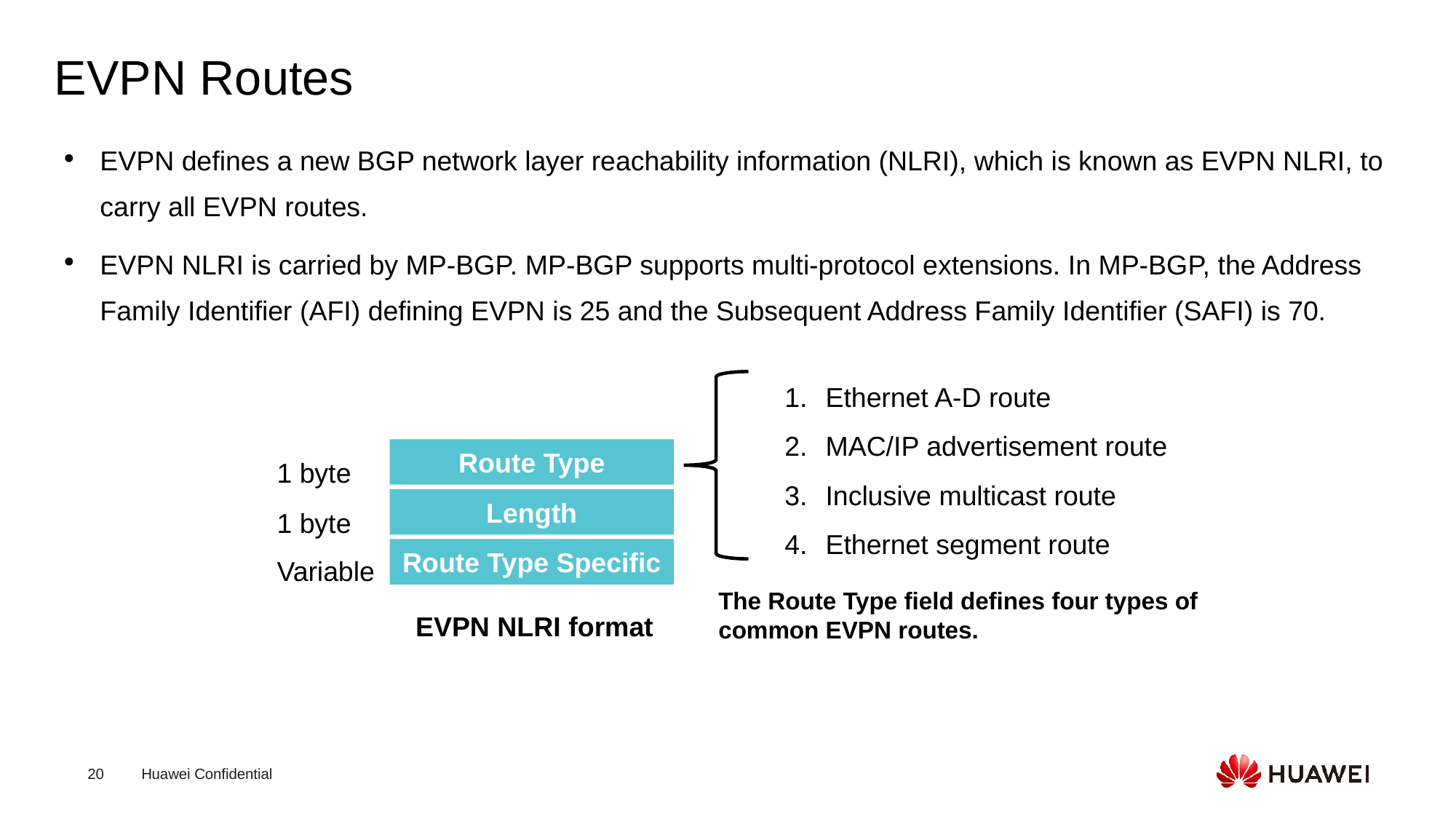

# EVPN Routes
EVPN defines a new BGP network layer reachability information (NLRI), which is known as EVPN NLRI, to carry all EVPN routes.
EVPN NLRI is carried by MP-BGP. MP-BGP supports multi-protocol extensions. In MP-BGP, the Address Family Identifier (AFI) defining EVPN is 25 and the Subsequent Address Family Identifier (SAFI) is 70.
Ethernet A-D route
MAC/IP advertisement route
Inclusive multicast route
Ethernet segment route

1 byte
Route Type
1 byte
Length
Variable
Route Type Specific
The Route Type field defines four types of common EVPN routes.
EVPN NLRI format